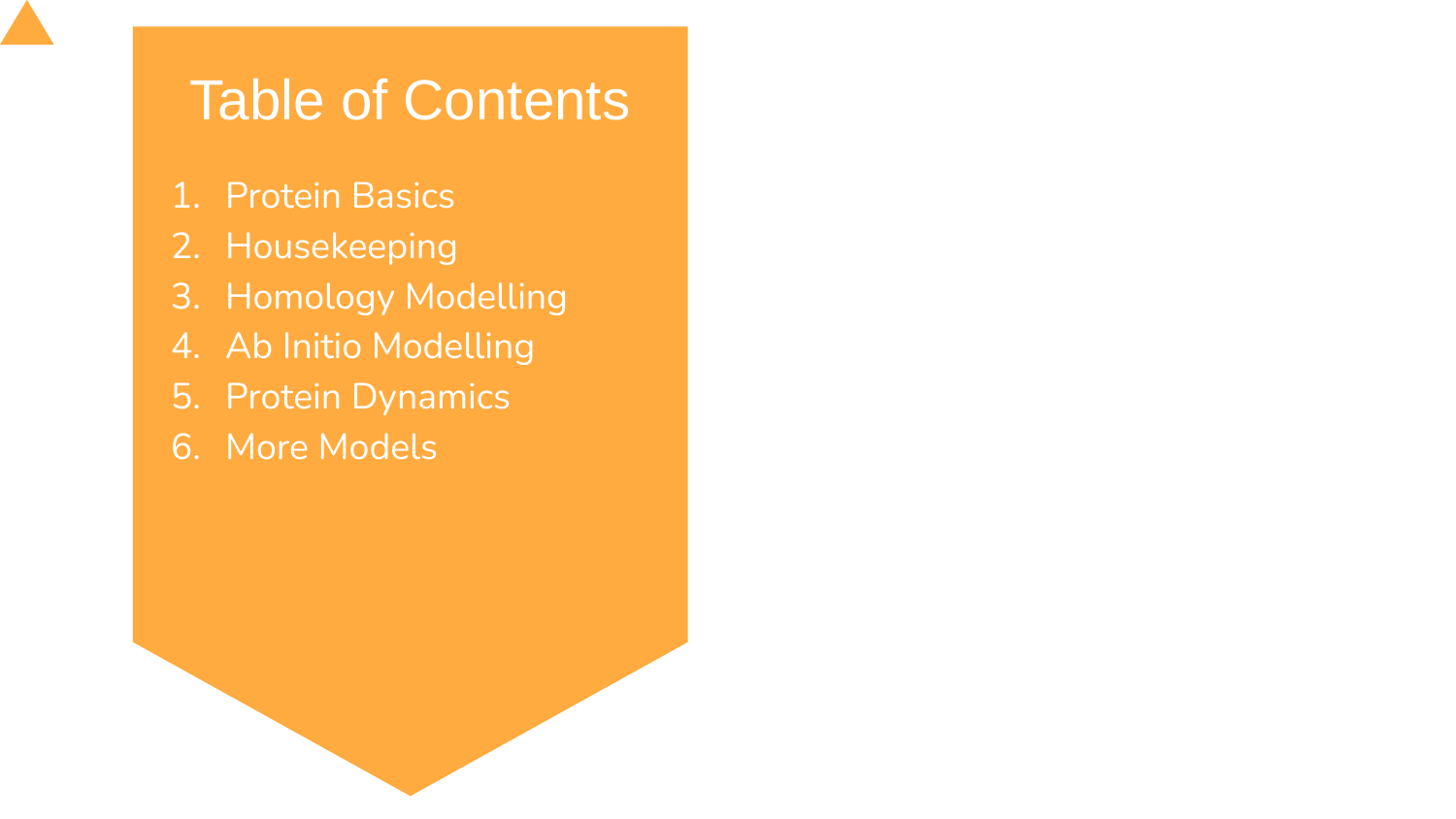

# Table of Contents
Protein Basics
Housekeeping
Homology Modelling
Ab Initio Modelling
Protein Dynamics
More Models